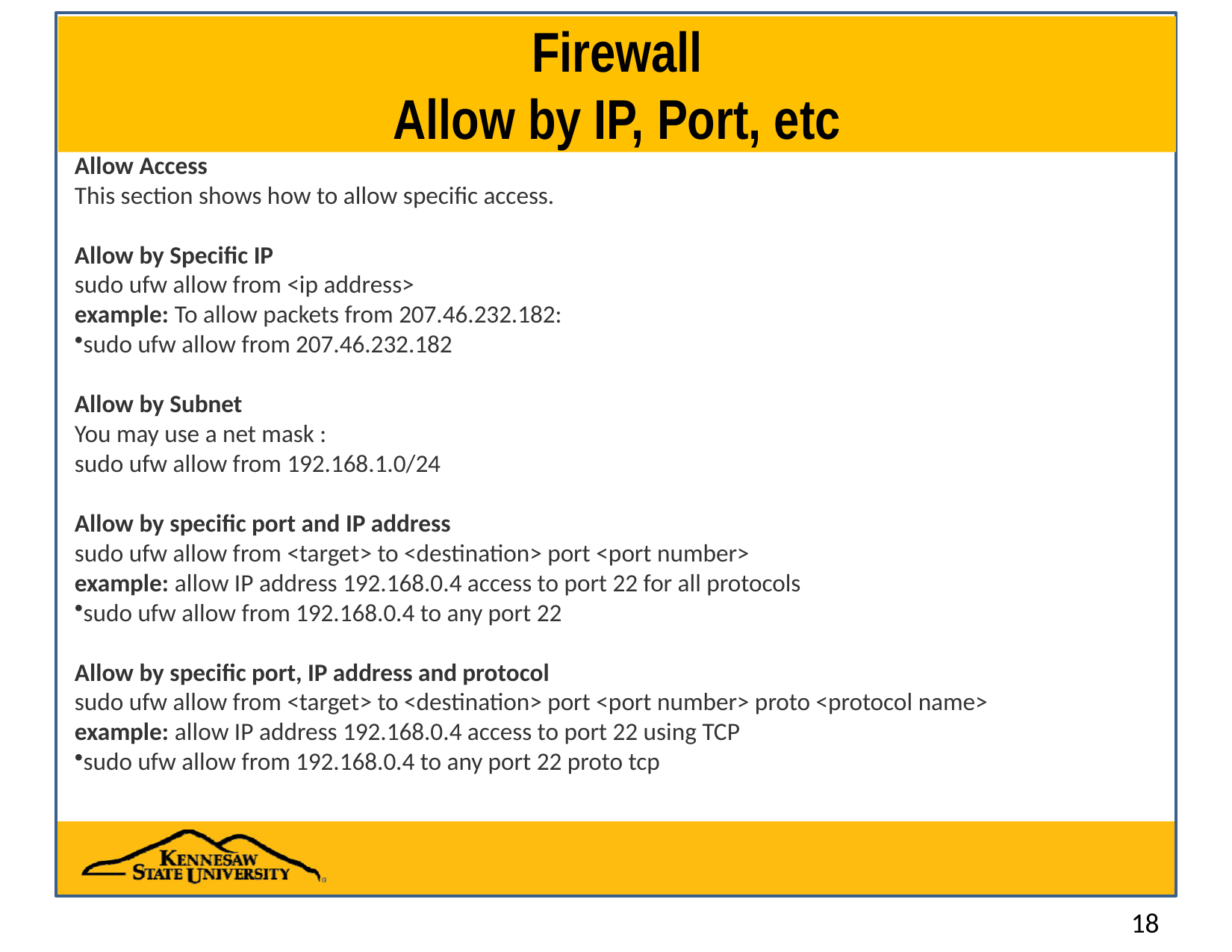

# Firewall Allow by IP, Port, etc
Allow Access
This section shows how to allow specific access.

Allow by Specific IP
sudo ufw allow from <ip address>
example: To allow packets from 207.46.232.182:
sudo ufw allow from 207.46.232.182

Allow by Subnet
You may use a net mask :
sudo ufw allow from 192.168.1.0/24

Allow by specific port and IP address
sudo ufw allow from <target> to <destination> port <port number>
example: allow IP address 192.168.0.4 access to port 22 for all protocols
sudo ufw allow from 192.168.0.4 to any port 22

Allow by specific port, IP address and protocol
sudo ufw allow from <target> to <destination> port <port number> proto <protocol name>
example: allow IP address 192.168.0.4 access to port 22 using TCP
sudo ufw allow from 192.168.0.4 to any port 22 proto tcp